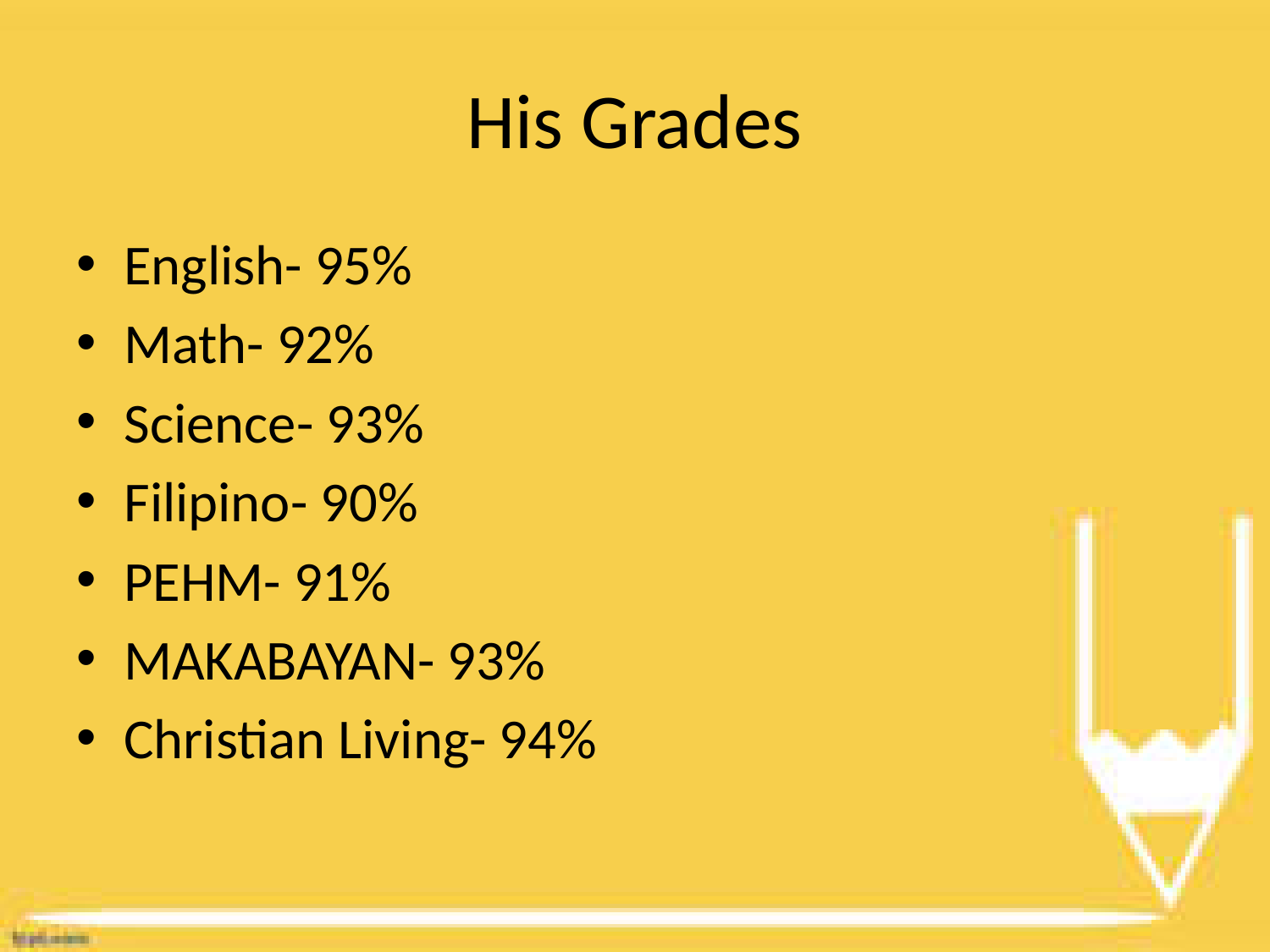

# His Grades
English- 95%
Math- 92%
Science- 93%
Filipino- 90%
PEHM- 91%
MAKABAYAN- 93%
Christian Living- 94%